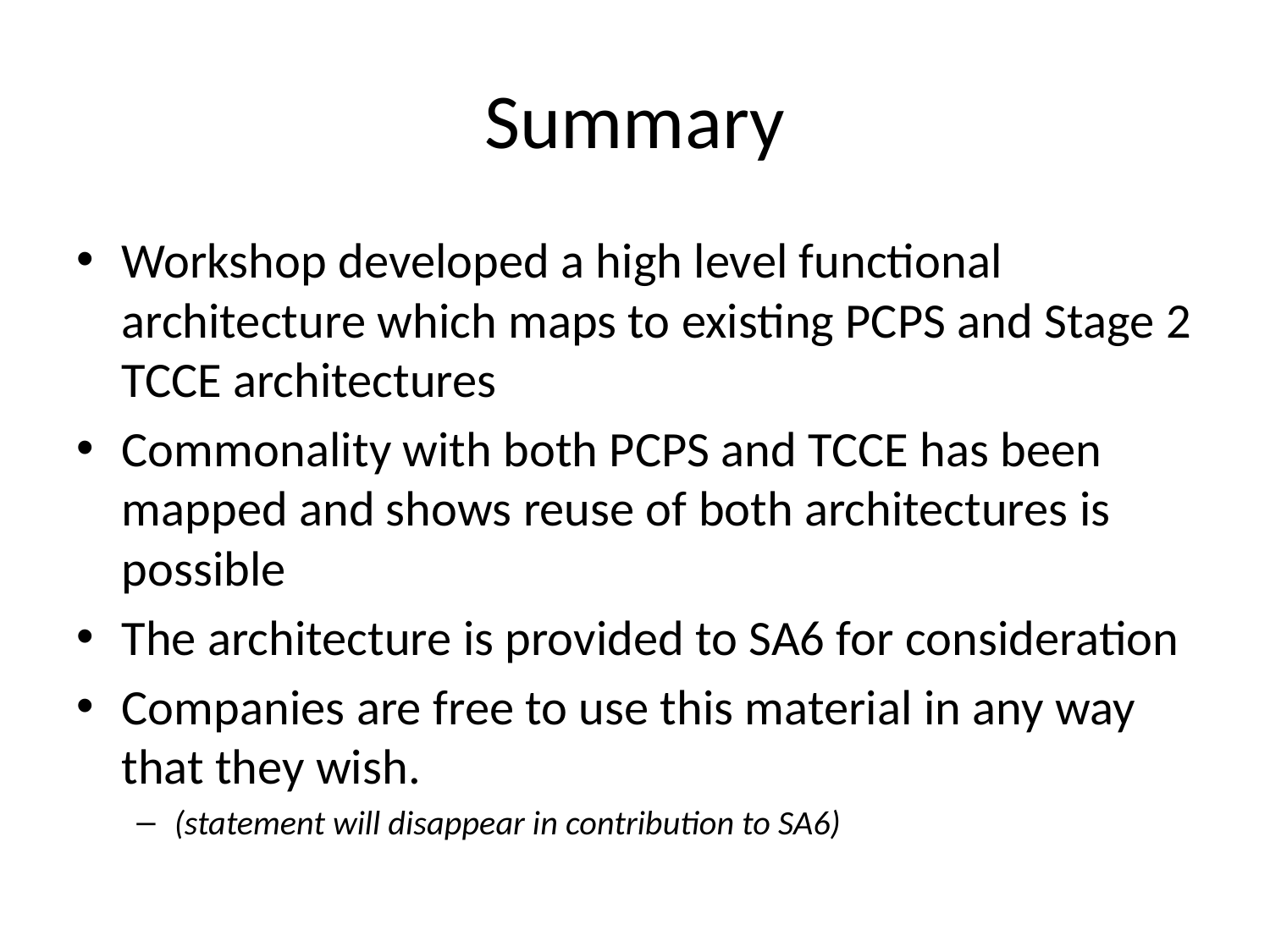

# Summary
Workshop developed a high level functional architecture which maps to existing PCPS and Stage 2 TCCE architectures
Commonality with both PCPS and TCCE has been mapped and shows reuse of both architectures is possible
The architecture is provided to SA6 for consideration
Companies are free to use this material in any way that they wish.
(statement will disappear in contribution to SA6)